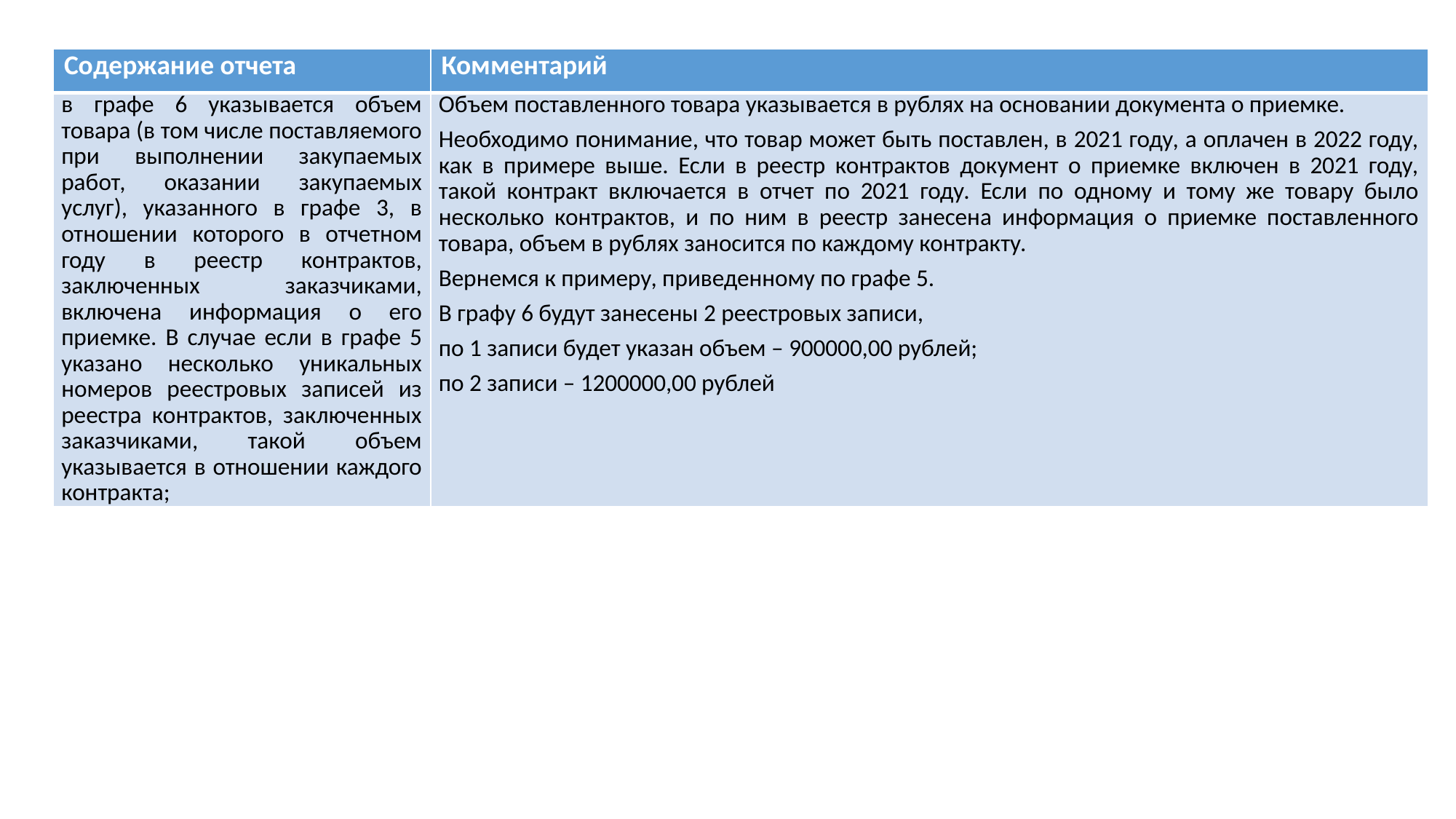

| Содержание отчета | Комментарий |
| --- | --- |
| в графе 6 указывается объем товара (в том числе поставляемого при выполнении закупаемых работ, оказании закупаемых услуг), указанного в графе 3, в отношении которого в отчетном году в реестр контрактов, заключенных заказчиками, включена информация о его приемке. В случае если в графе 5 указано несколько уникальных номеров реестровых записей из реестра контрактов, заключенных заказчиками, такой объем указывается в отношении каждого контракта; | Объем поставленного товара указывается в рублях на основании документа о приемке. Необходимо понимание, что товар может быть поставлен, в 2021 году, а оплачен в 2022 году, как в примере выше. Если в реестр контрактов документ о приемке включен в 2021 году, такой контракт включается в отчет по 2021 году. Если по одному и тому же товару было несколько контрактов, и по ним в реестр занесена информация о приемке поставленного товара, объем в рублях заносится по каждому контракту. Вернемся к примеру, приведенному по графе 5. В графу 6 будут занесены 2 реестровых записи, по 1 записи будет указан объем – 900000,00 рублей; по 2 записи – 1200000,00 рублей |